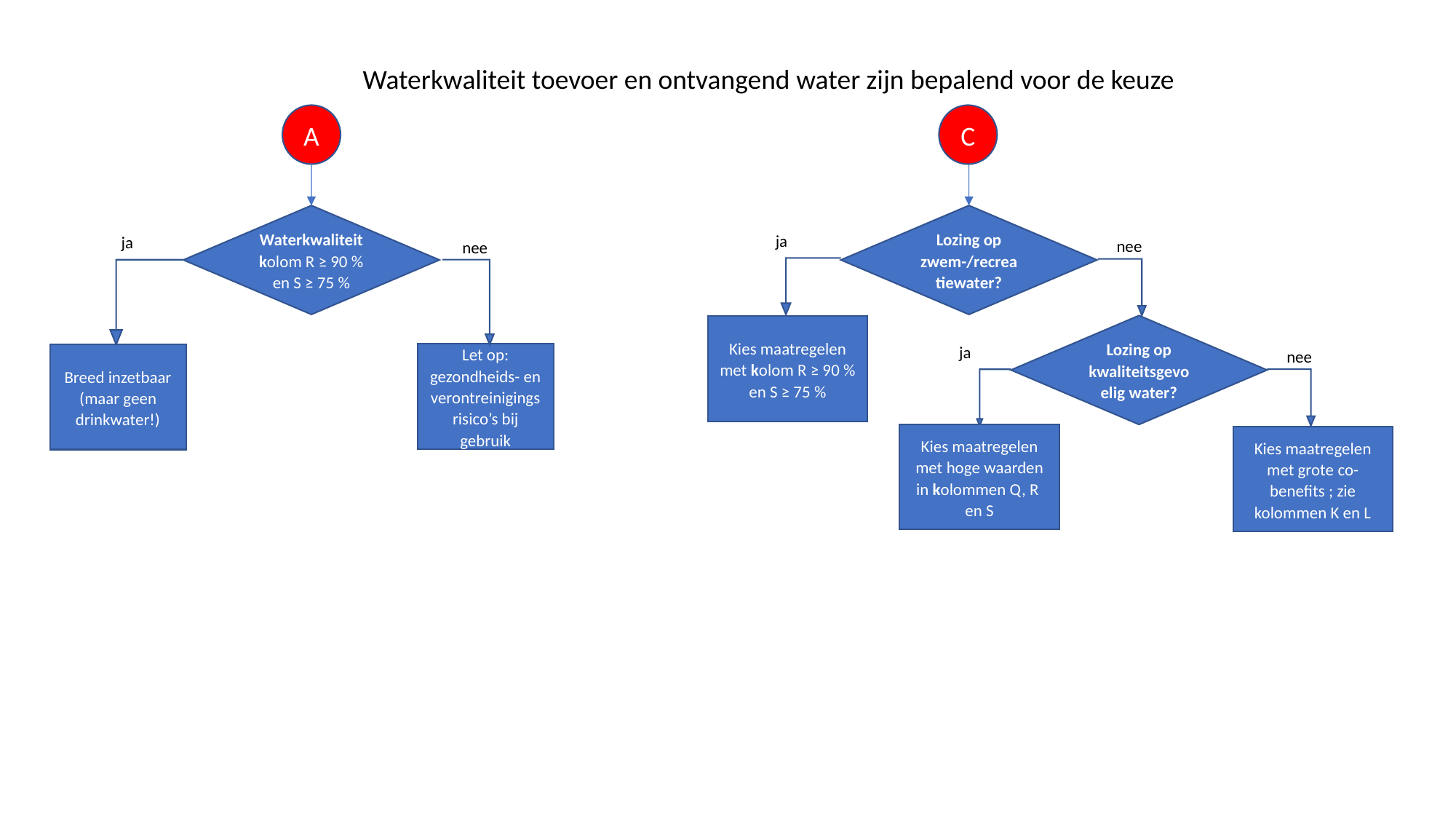

Waterkwaliteit toevoer en ontvangend water zijn bepalend voor de keuze
A
C
Waterkwaliteitkolom R ≥ 90 % en S ≥ 75 %
Lozing op zwem-/recreatiewater?
ja
ja
nee
nee

Lozing op kwaliteitsgevoelig water?
Kies maatregelen met kolom R ≥ 90 % en S ≥ 75 %
ja
nee
Let op: gezondheids- en verontreinigingsrisico’s bij gebruik
Breed inzetbaar (maar geen drinkwater!)

Kies maatregelen met hoge waarden in kolommen Q, R  en S
Kies maatregelen met grote co-benefits ; zie kolommen K en L